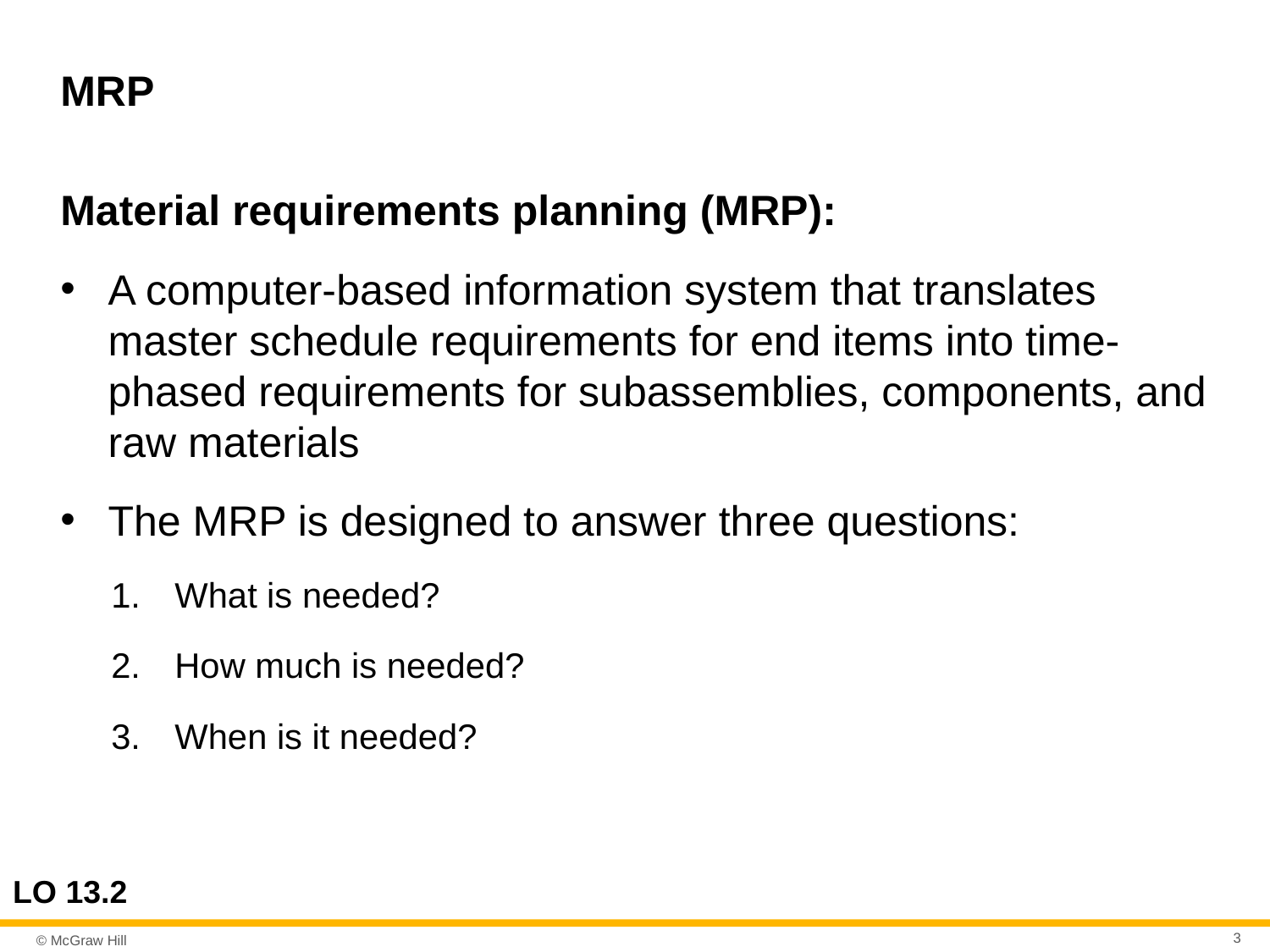

# MRP
Material requirements planning (MRP):
A computer-based information system that translates master schedule requirements for end items into time-phased requirements for subassemblies, components, and raw materials
The MRP is designed to answer three questions:
What is needed?
How much is needed?
When is it needed?
LO 13.2